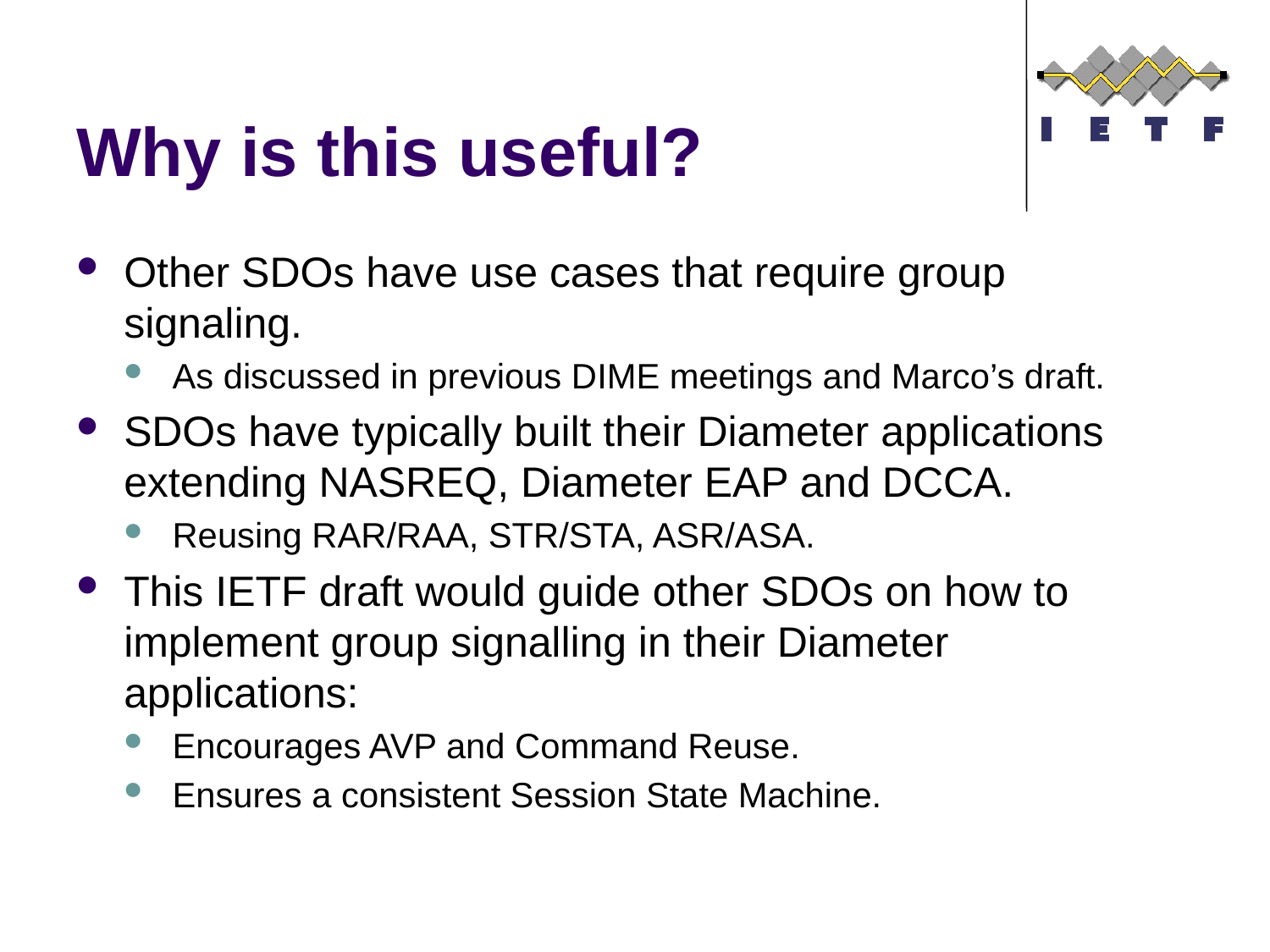

# Why is this useful?
Other SDOs have use cases that require group signaling.
As discussed in previous DIME meetings and Marco’s draft.
SDOs have typically built their Diameter applications extending NASREQ, Diameter EAP and DCCA.
Reusing RAR/RAA, STR/STA, ASR/ASA.
This IETF draft would guide other SDOs on how to implement group signalling in their Diameter applications:
Encourages AVP and Command Reuse.
Ensures a consistent Session State Machine.